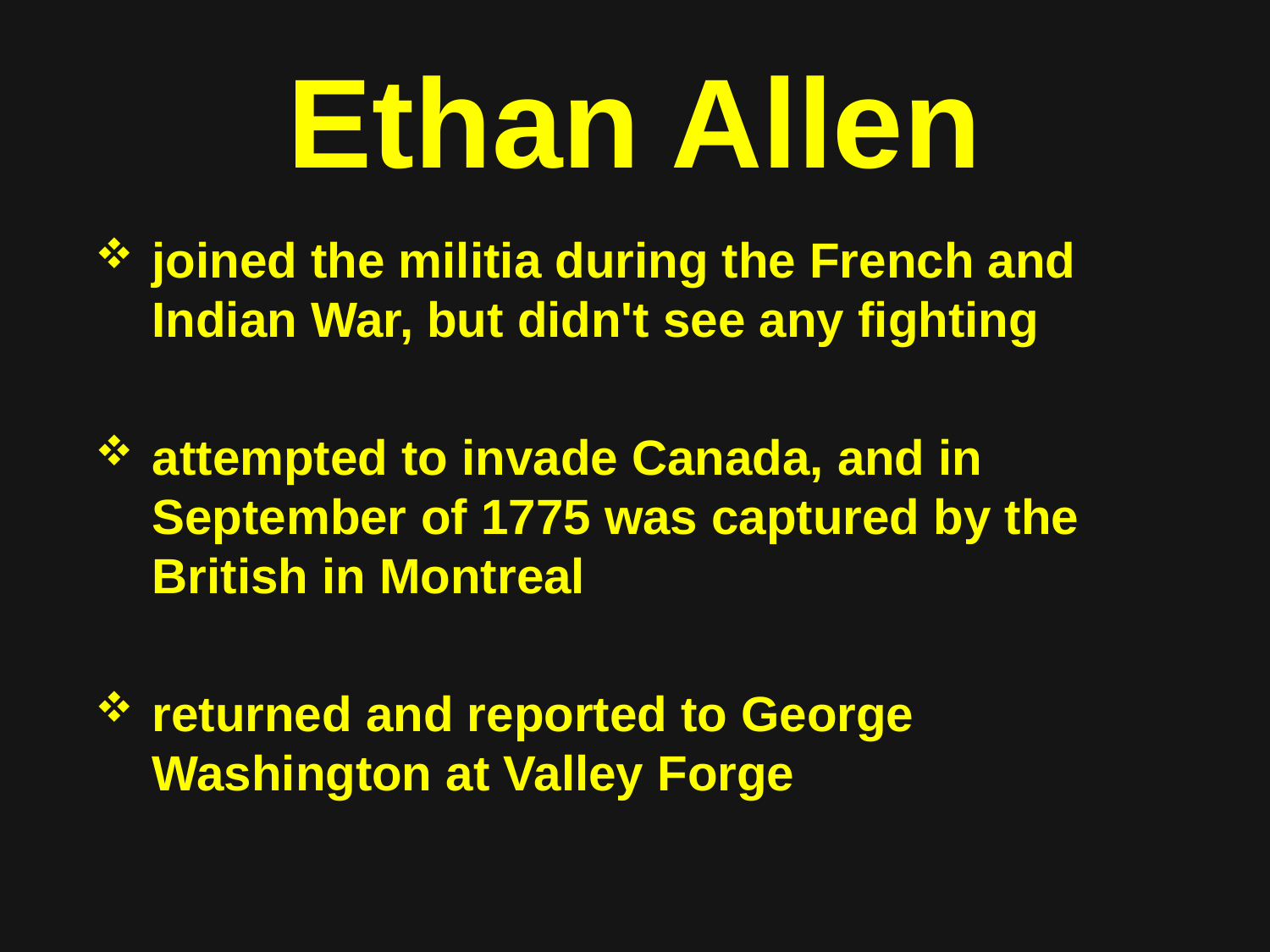

# Ethan Allen
joined the militia during the French and Indian War, but didn't see any fighting

attempted to invade Canada, and in September of 1775 was captured by the British in Montreal

returned and reported to George Washington at Valley Forge